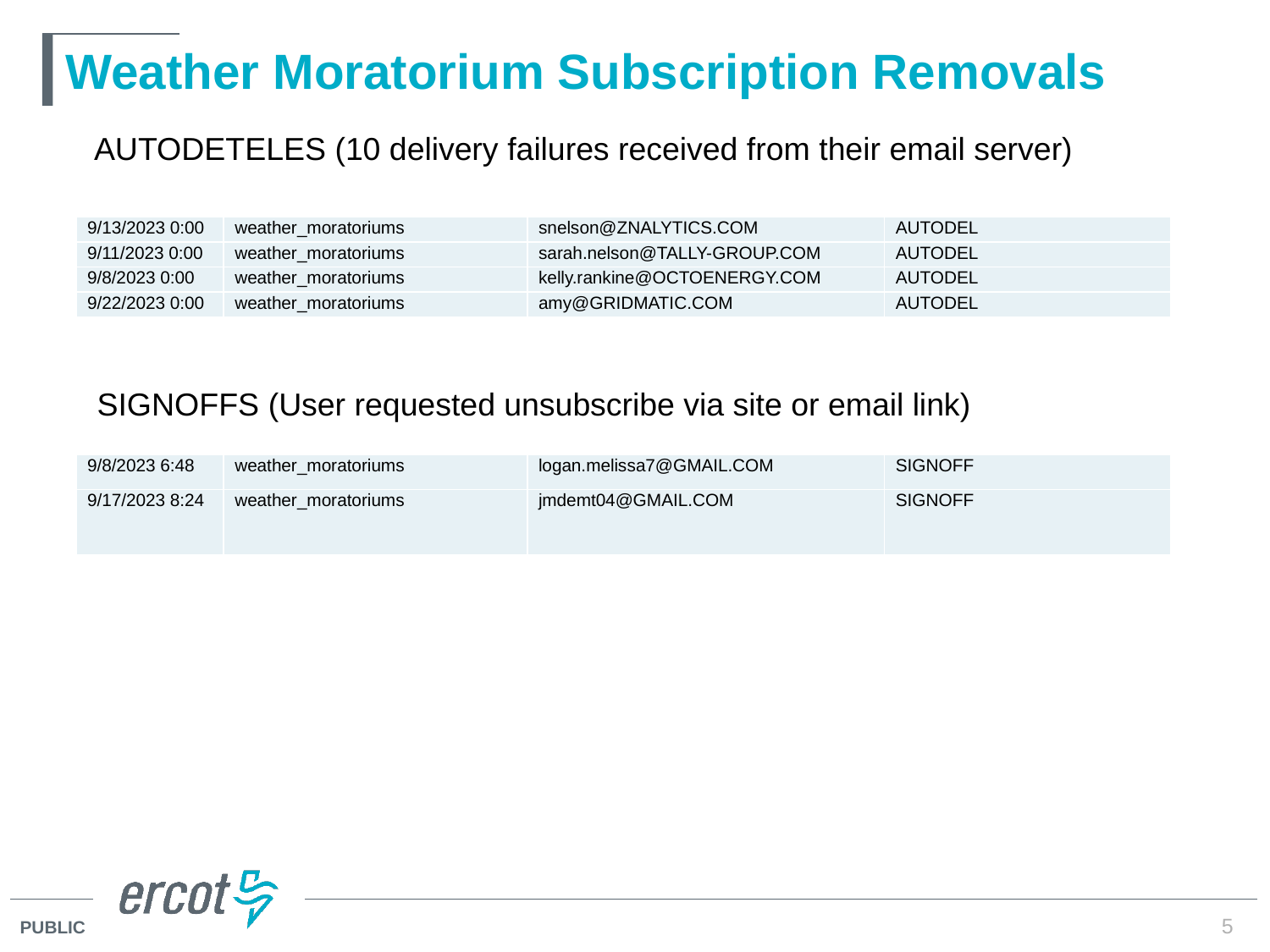

# Weather Moratorium Subscription Removals
AUTODETELES (10 delivery failures received from their email server)
| 9/13/2023 0:00 | weather\_moratoriums | snelson@ZNALYTICS.COM | AUTODEL |
| --- | --- | --- | --- |
| 9/11/2023 0:00 | weather\_moratoriums | sarah.nelson@TALLY-GROUP.COM | AUTODEL |
| 9/8/2023 0:00 | weather\_moratoriums | kelly.rankine@OCTOENERGY.COM | AUTODEL |
| 9/22/2023 0:00 | weather\_moratoriums | amy@GRIDMATIC.COM | AUTODEL |
SIGNOFFS (User requested unsubscribe via site or email link)
| 9/8/2023 6:48 | weather\_moratoriums | logan.melissa7@GMAIL.COM | SIGNOFF |
| --- | --- | --- | --- |
| 9/17/2023 8:24 | weather\_moratoriums | jmdemt04@GMAIL.COM | SIGNOFF |
5